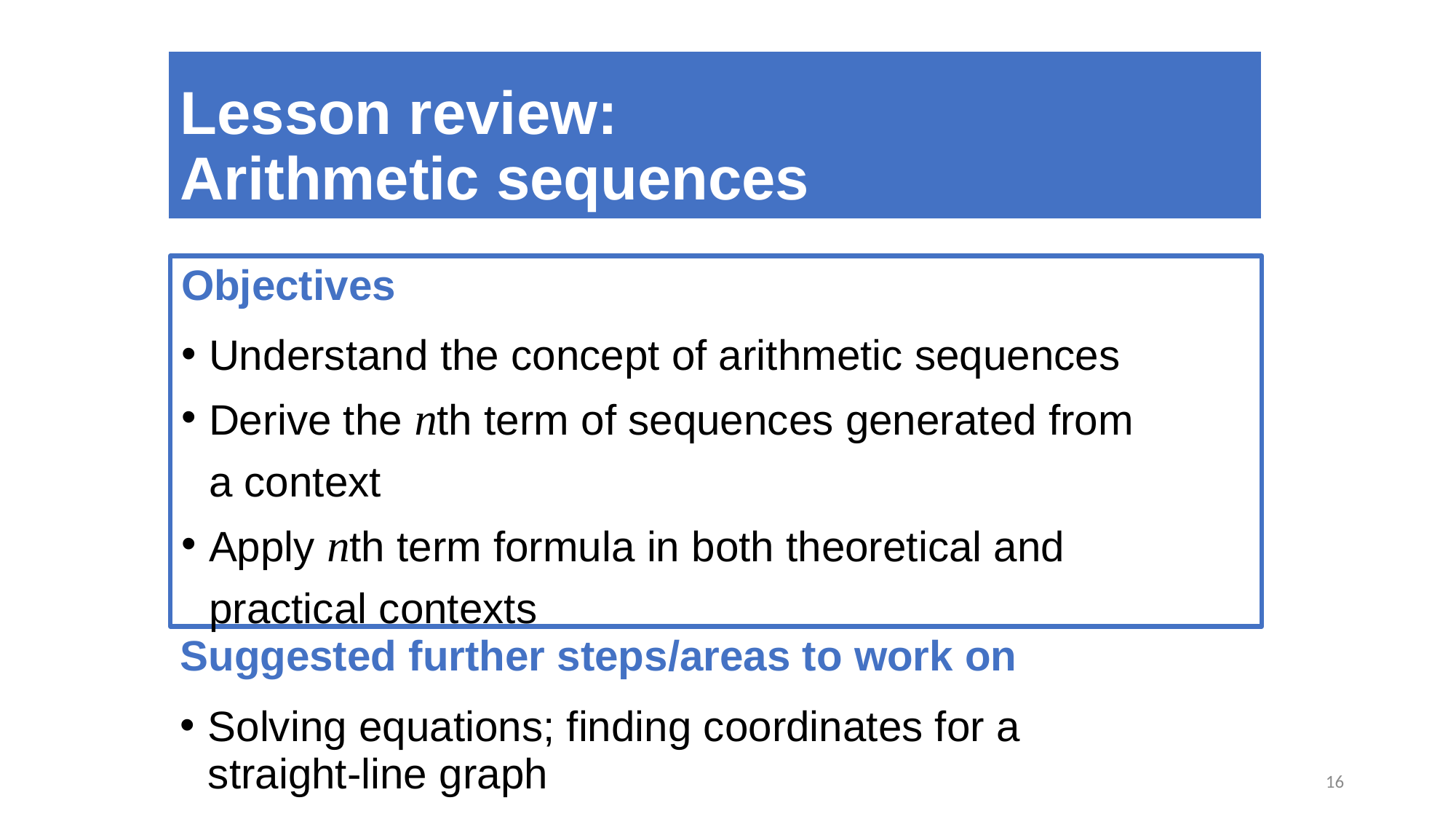

# Lesson review: Arithmetic sequences
Objectives
Understand the concept of arithmetic sequences
Derive the nth term of sequences generated from
a context
Apply nth term formula in both theoretical and
practical contexts
Suggested further steps/areas to work on
Solving equations; finding coordinates for a
straight-line graph
16